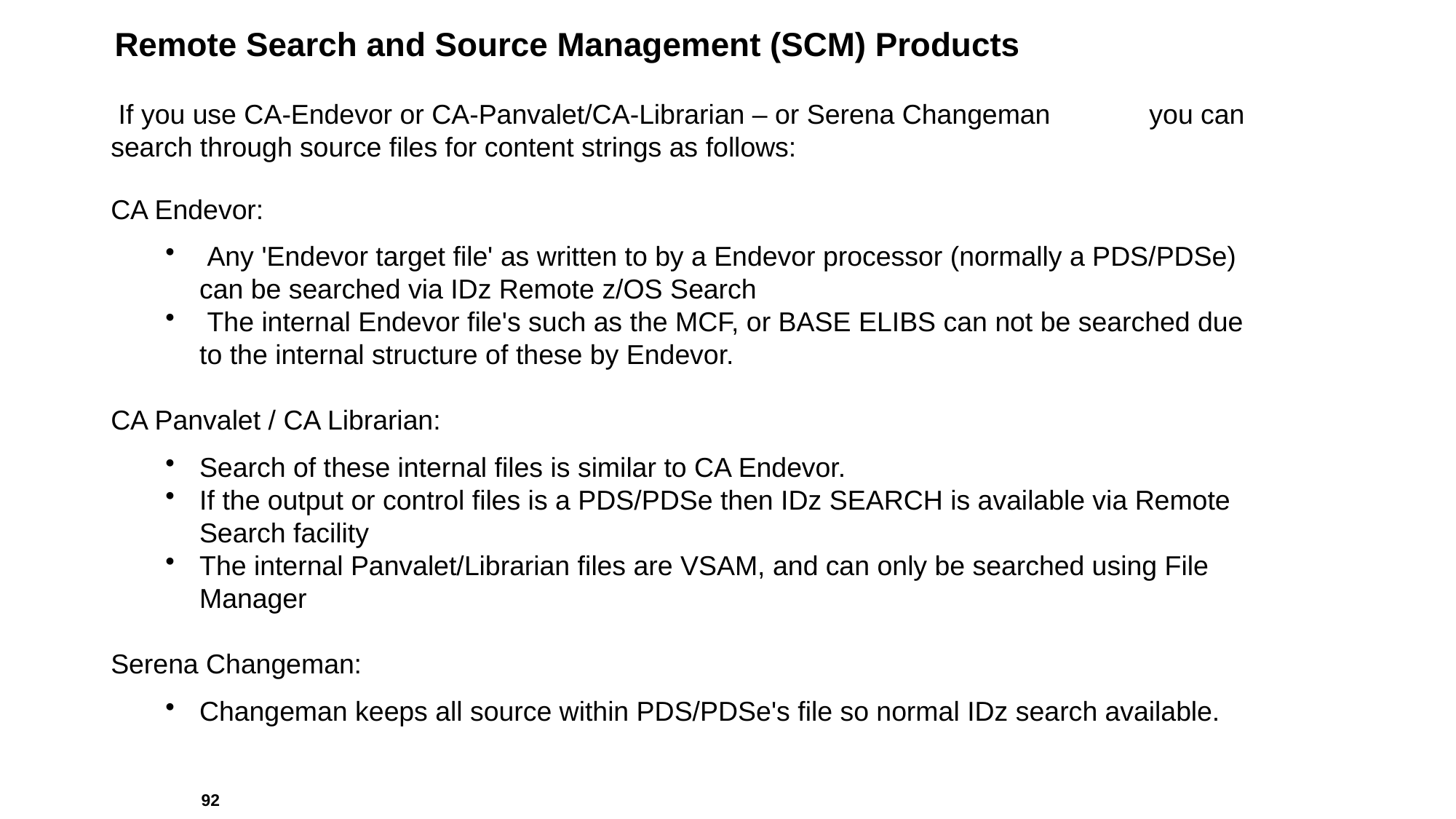

Remote Search and Source Management (SCM) Products
 If you use CA-Endevor or CA-Panvalet/CA-Librarian – or Serena Changeman             you can search through source files for content strings as follows:

CA Endevor:

 Any 'Endevor target file' as written to by a Endevor processor (normally a PDS/PDSe) can be searched via IDz Remote z/OS Search
 The internal Endevor file's such as the MCF, or BASE ELIBS can not be searched due to the internal structure of these by Endevor.

CA Panvalet / CA Librarian:

Search of these internal files is similar to CA Endevor.
If the output or control files is a PDS/PDSe then IDz SEARCH is available via Remote Search facility
The internal Panvalet/Librarian files are VSAM, and can only be searched using File Manager

Serena Changeman:

Changeman keeps all source within PDS/PDSe's file so normal IDz search available.
92